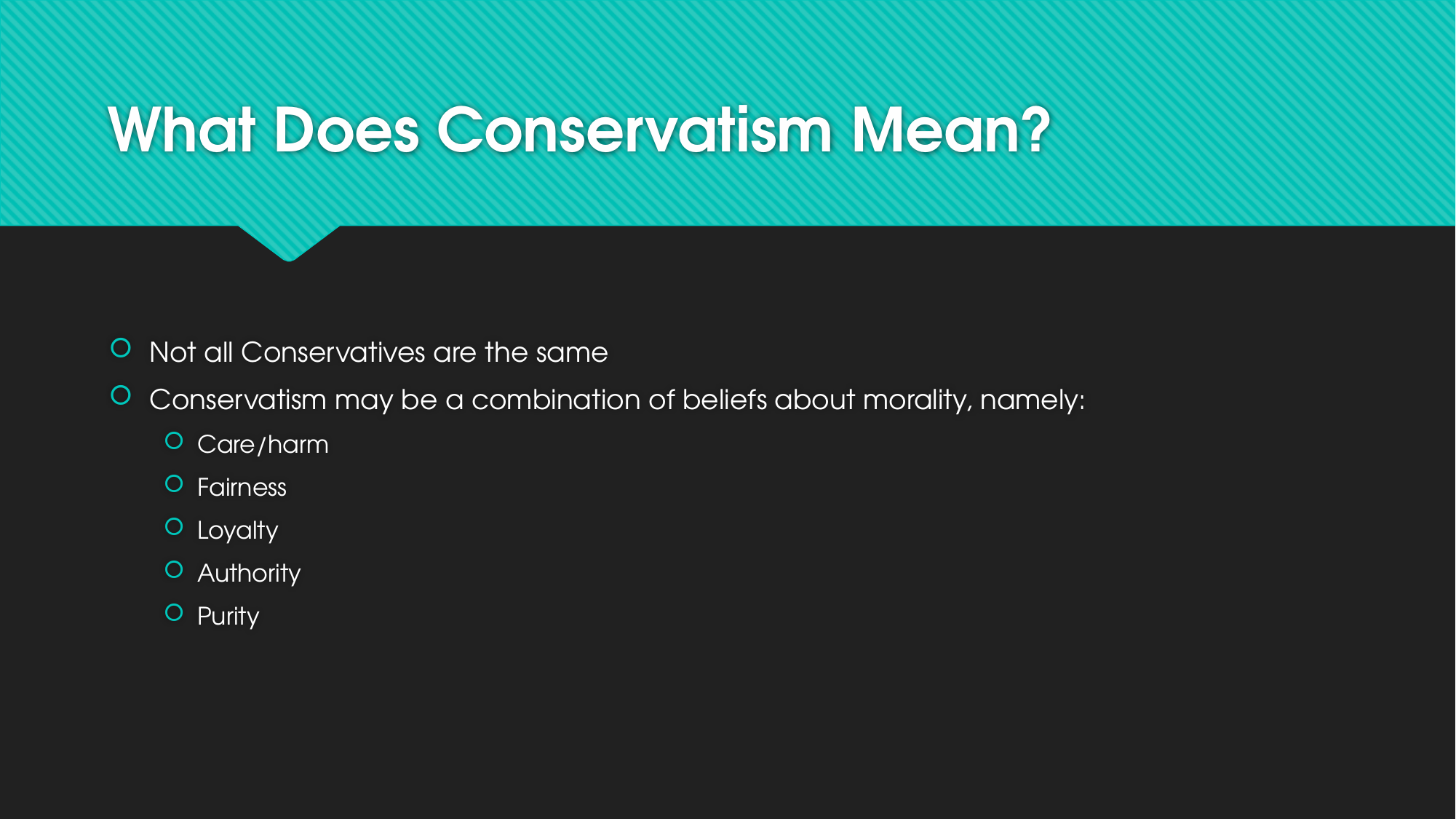

# What Does Conservatism Mean?
Not all Conservatives are the same
Conservatism may be a combination of beliefs about morality, namely:
Care/harm
Fairness
Loyalty
Authority
Purity